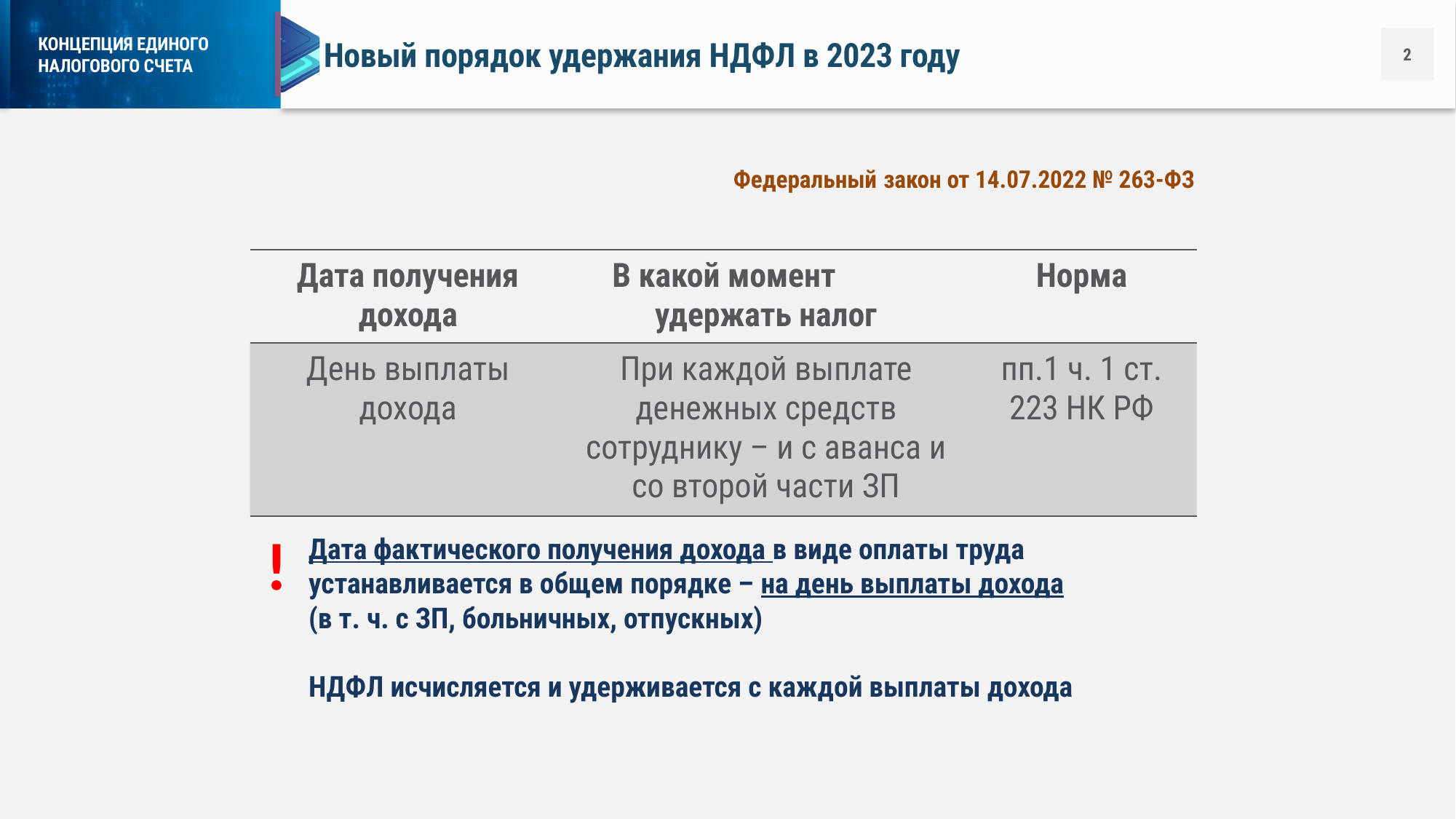

Новый порядок удержания НДФЛ в 2023 году
Федеральный закон от 14.07.2022 № 263-ФЗ
| Дата получения дохода | В какой момент удержать налог | Норма |
| --- | --- | --- |
| День выплаты дохода | При каждой выплате денежных средств сотруднику – и с аванса и со второй части ЗП | пп.1 ч. 1 ст. 223 НК РФ |
Дата фактического получения дохода в виде оплаты труда
устанавливается в общем порядке – на день выплаты дохода
(в т. ч. с ЗП, больничных, отпускных)

НДФЛ исчисляется и удерживается с каждой выплаты дохода
!